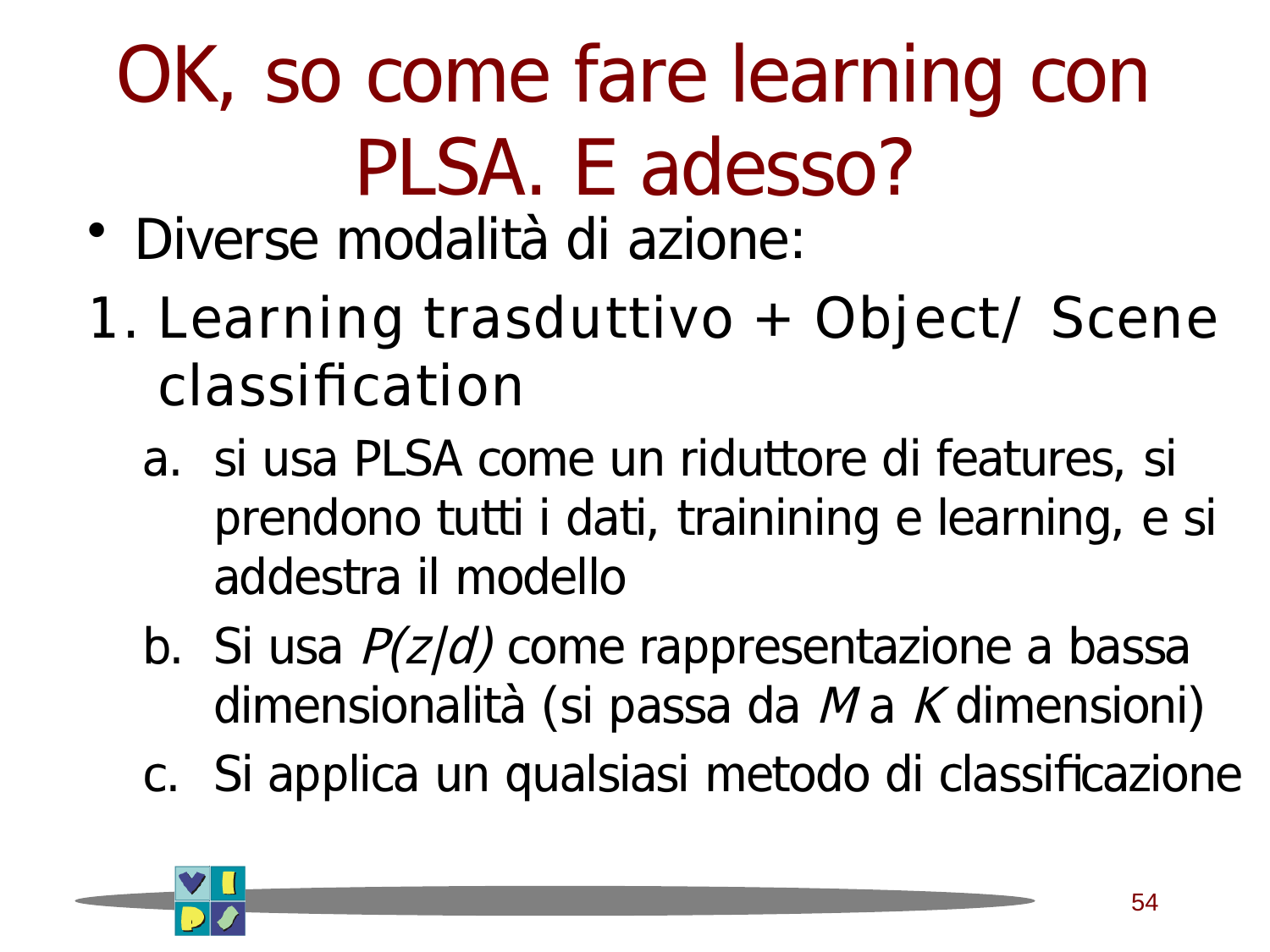

# OK, so come fare learning con PLSA. E adesso?
Diverse modalità di azione:
Learning trasduttivo + Object/ Scene classification
si usa PLSA come un riduttore di features, si prendono tutti i dati, trainining e learning, e si addestra il modello
Si usa P(z|d) come rappresentazione a bassa dimensionalità (si passa da M a K dimensioni)
Si applica un qualsiasi metodo di classificazione
54